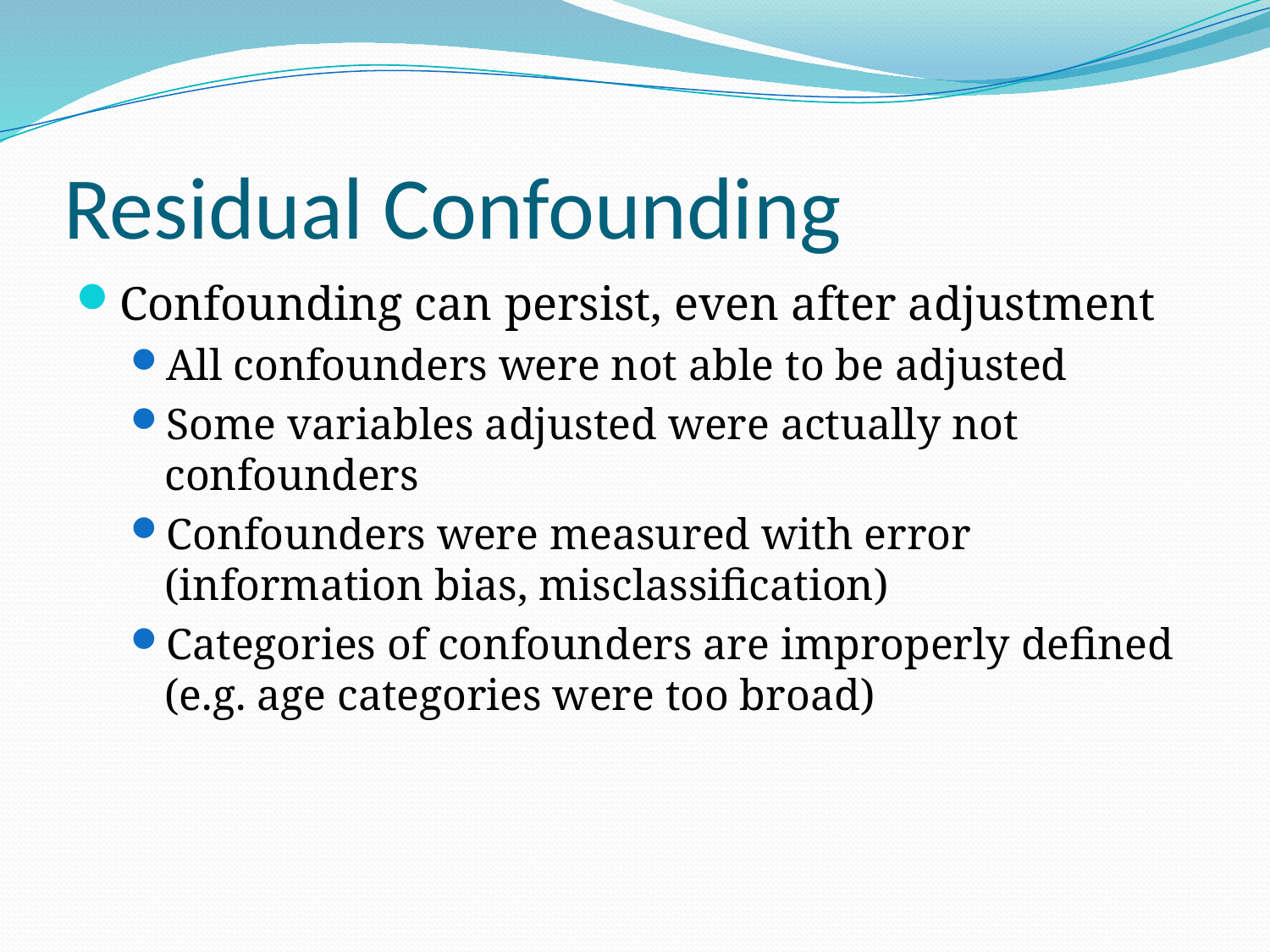

# Residual Confounding
Confounding can persist, even after adjustment
All confounders were not able to be adjusted
Some variables adjusted were actually not confounders
Confounders were measured with error (information bias, misclassification)
Categories of confounders are improperly defined (e.g. age categories were too broad)